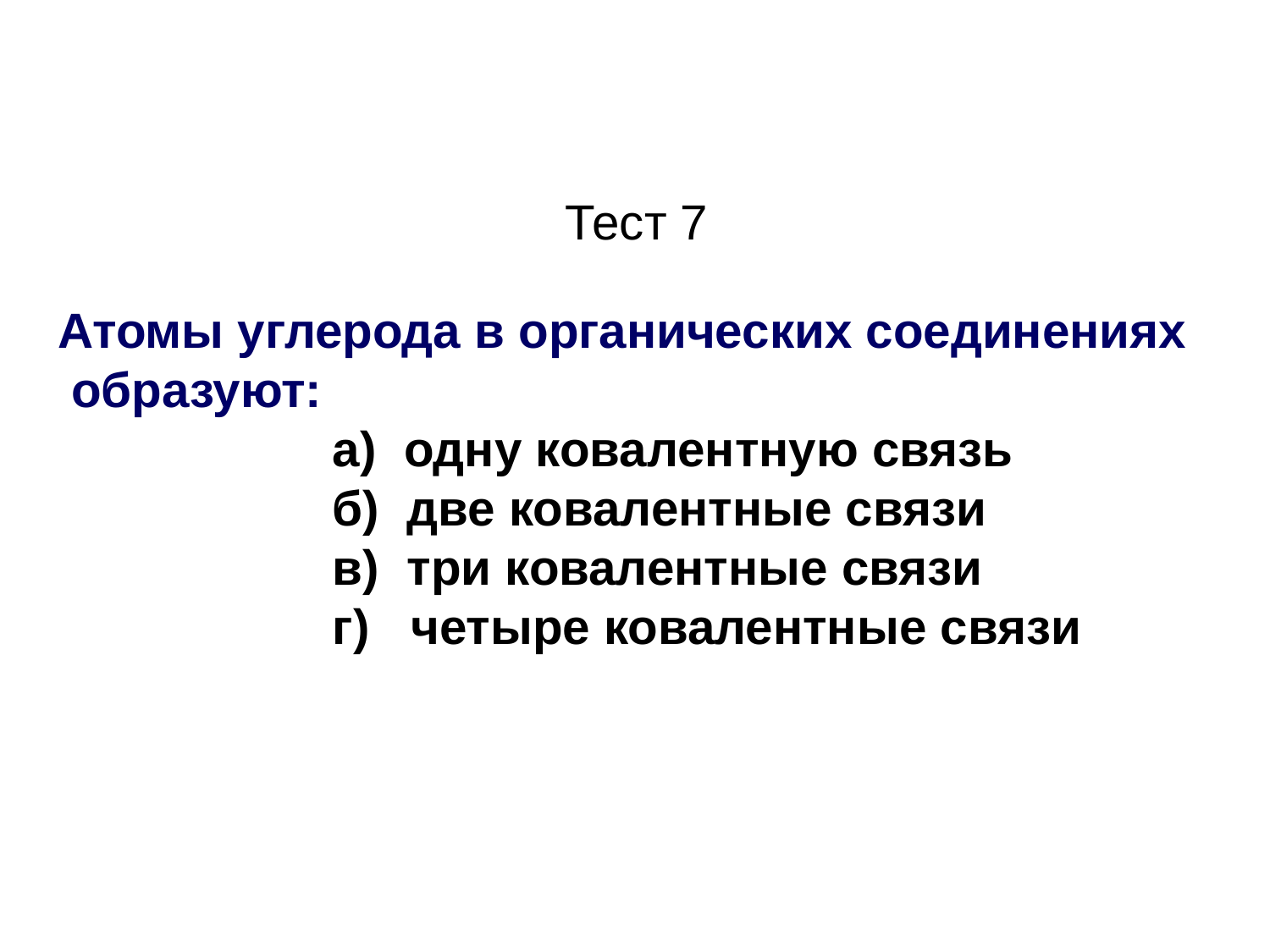

# Тест 7
                              Атомы углерода в органических соединениях
                               образуют:
                                                  а)  одну ковалентную связь
                                                  б)  две ковалентные связи
                                                  в)  три ковалентные связи
                                                  г)   четыре ковалентные связи